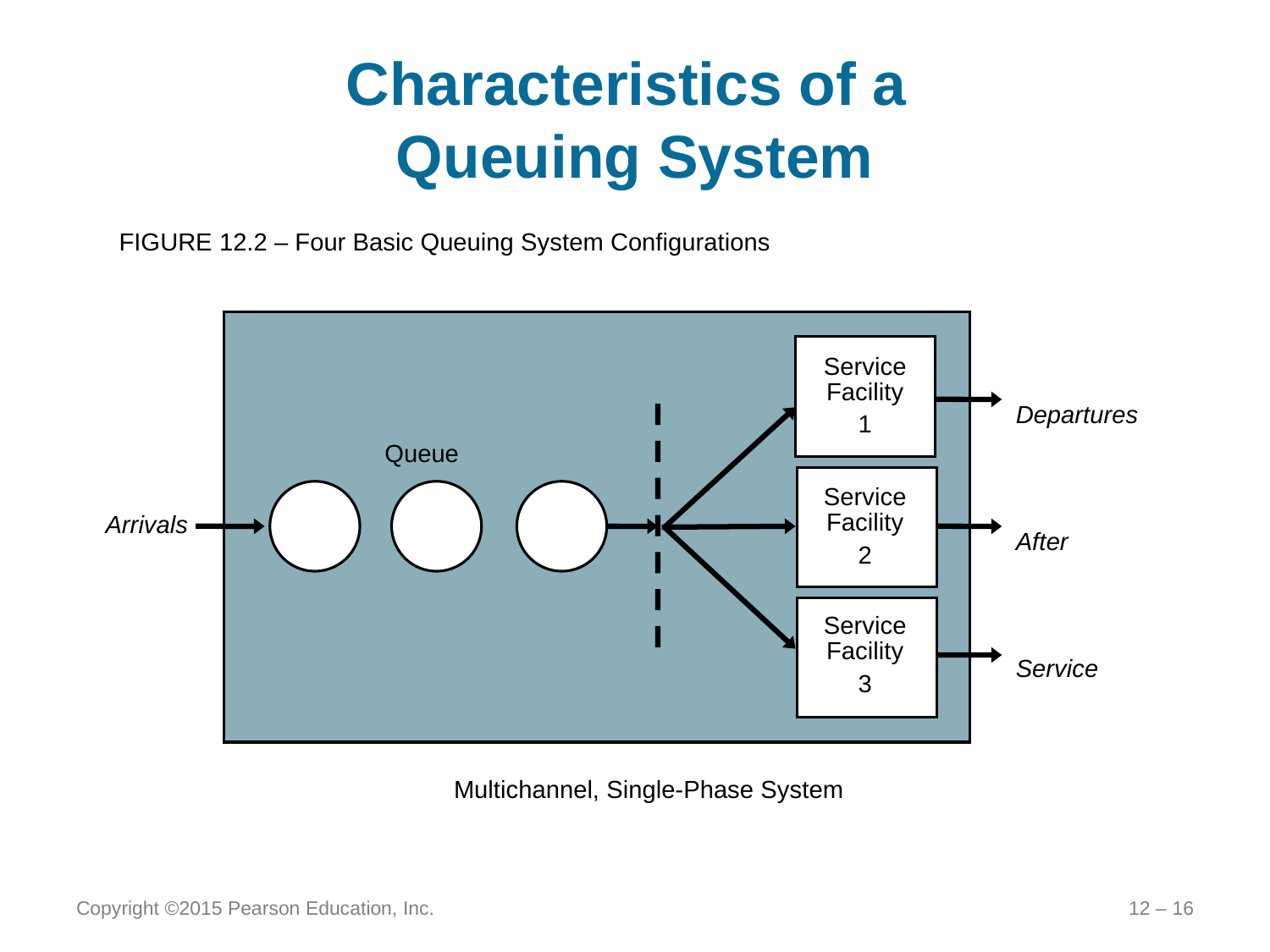

# Characteristics of a Queuing System
FIGURE 12.2 – Four Basic Queuing System Configurations
Departures
After
Service

Service Facility
1

Service Facility
2

Service Facility
3

Queue

Arrivals

Multichannel, Single-Phase System
Copyright ©2015 Pearson Education, Inc.
12 – 16